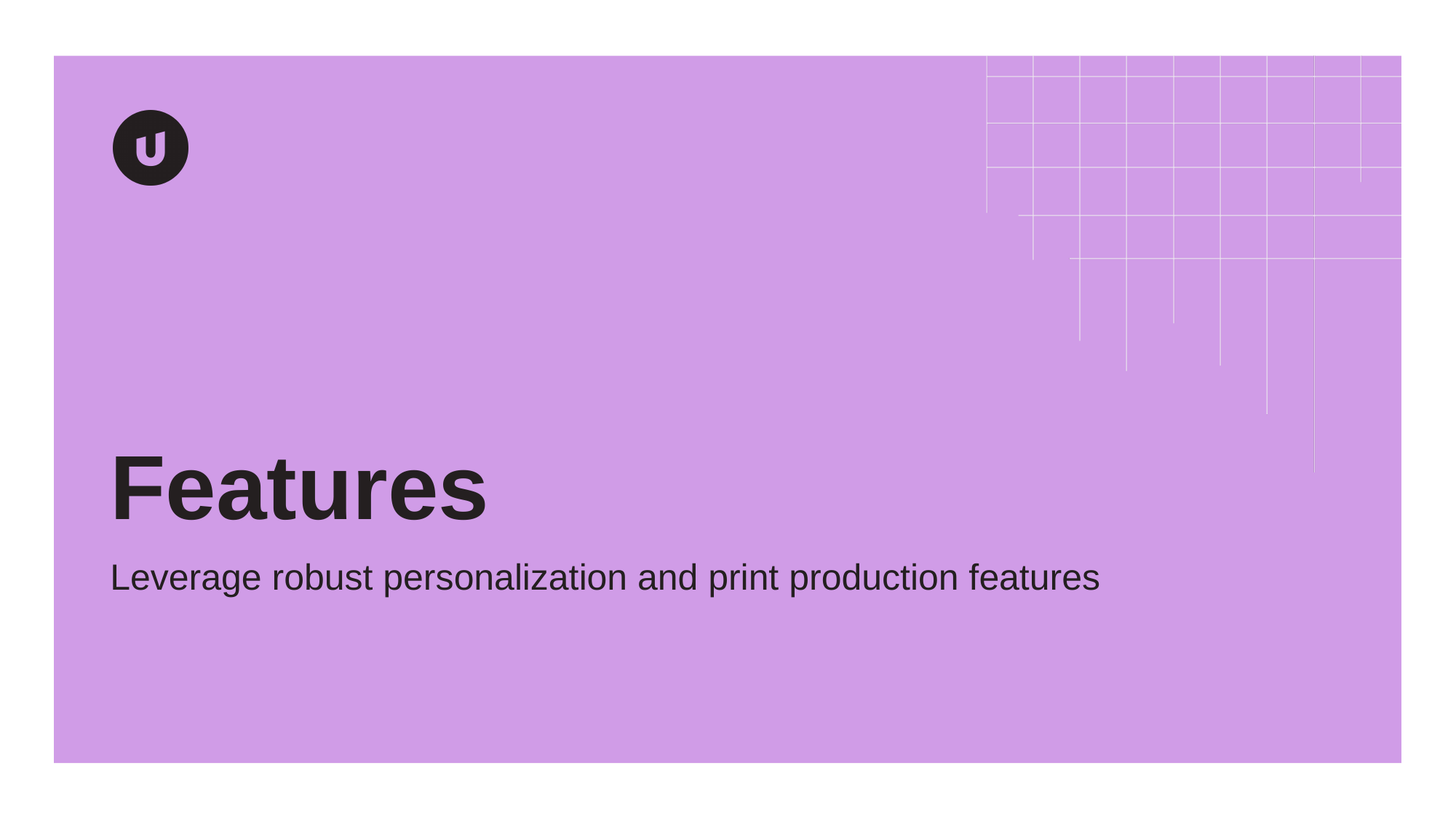

# Features
Leverage robust personalization and print production features